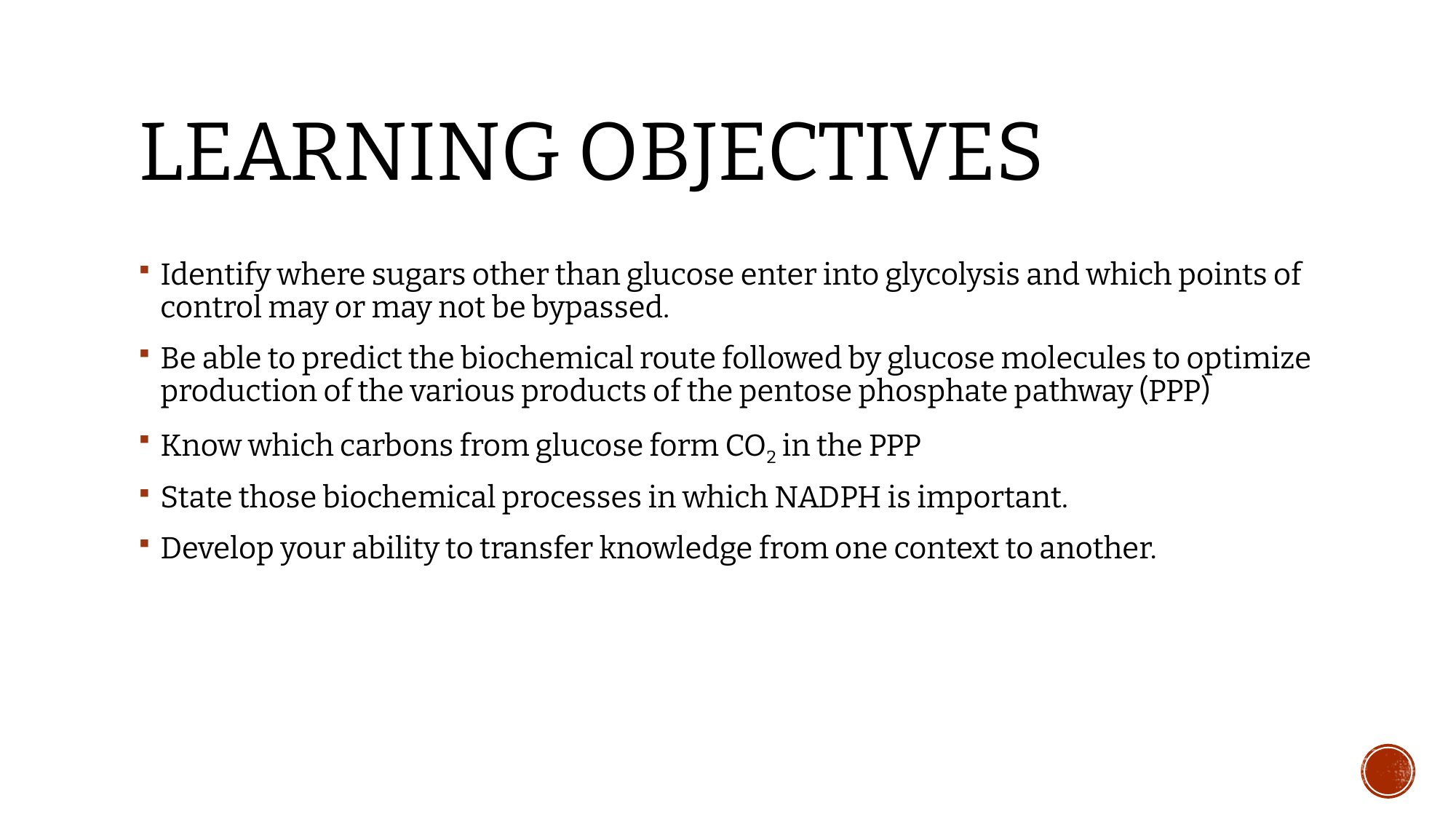

# Learning Objectives
Identify where sugars other than glucose enter into glycolysis and which points of control may or may not be bypassed.
Be able to predict the biochemical route followed by glucose molecules to optimize production of the various products of the pentose phosphate pathway (PPP)
Know which carbons from glucose form CO2 in the PPP
State those biochemical processes in which NADPH is important.
Develop your ability to transfer knowledge from one context to another.